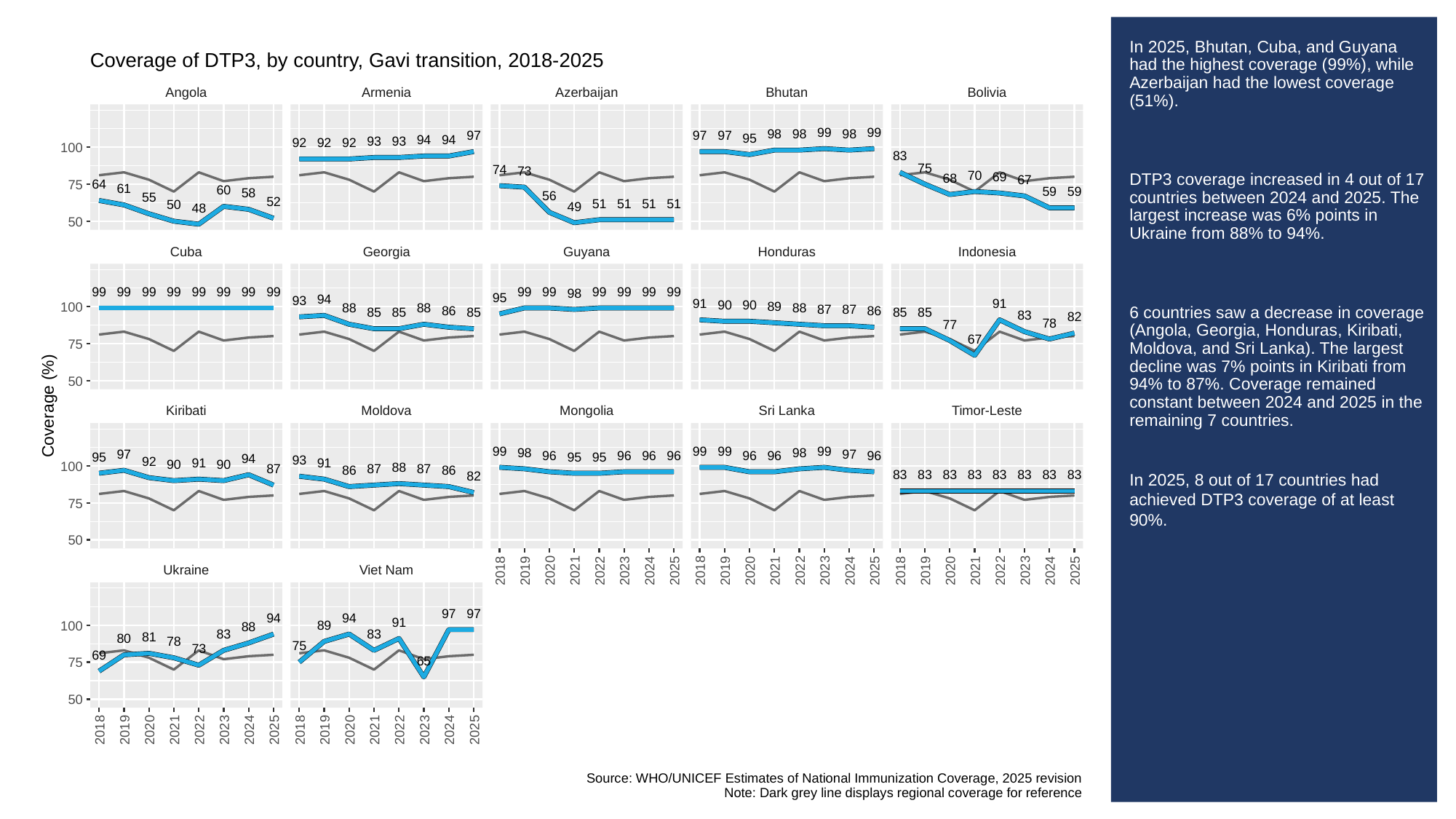

# In 2025, Bhutan, Cuba, and Guyana had the highest coverage (99%), while Azerbaijan had the lowest coverage (51%).

DTP3 coverage increased in 4 out of 17 countries between 2024 and 2025. The largest increase was 6% points in Ukraine from 88% to 94%.

6 countries saw a decrease in coverage (Angola, Georgia, Honduras, Kiribati, Moldova, and Sri Lanka). The largest decline was 7% points in Kiribati from 94% to 87%. Coverage remained constant between 2024 and 2025 in the remaining 7 countries.

In 2025, 8 out of 17 countries had achieved DTP3 coverage of at least 90%.

Coverage of DTP3, by country, Gavi transition, 2018-2025
Angola
Armenia
Azerbaijan
Bhutan
Bolivia

99
99

98
98
98
97
97
97
95
94
94
93
93
92
92
92
100

83

75
74

73
70
69

68
67
64
75
61

60

59
59
58
56
55
52
51
51
51
51
50

49

48
50

Cuba
Georgia
Guyana
Honduras
Indonesia

99
99
99
99
99
99
99
99
99
99
99
99
99
99

98
95
94
93
91
91
90
90
89
100
88
88
88
87
87
86
86

85
85
85
85
85

83
82

78
77

67
75

50

Coverage (%)
Kiribati
Moldova
Mongolia
Sri Lanka
Timor-Leste

99
99
99
99

98
98
97
97
96
96
96
96
96
96
96
95
95
95
94
93
92
91
91
90
90
100
88
87
87
87
86
86

83
83
83
83
83
83
83
83

82

75

50

Ukraine
Viet Nam
2018
2019
2020
2021
2022
2023
2024
2025
2018
2019
2020
2021
2022
2023
2024
2025
2018
2019
2020
2021
2022
2023
2024
2025

97
97
94
94
91
89
100
88

83
83

81
80

78
75

73
69

65
75

50

2018
2019
2020
2021
2022
2023
2024
2025
2018
2019
2020
2021
2022
2023
2024
2025
Source: WHO/UNICEF Estimates of National Immunization Coverage, 2025 revision
Note: Dark grey line displays regional coverage for reference